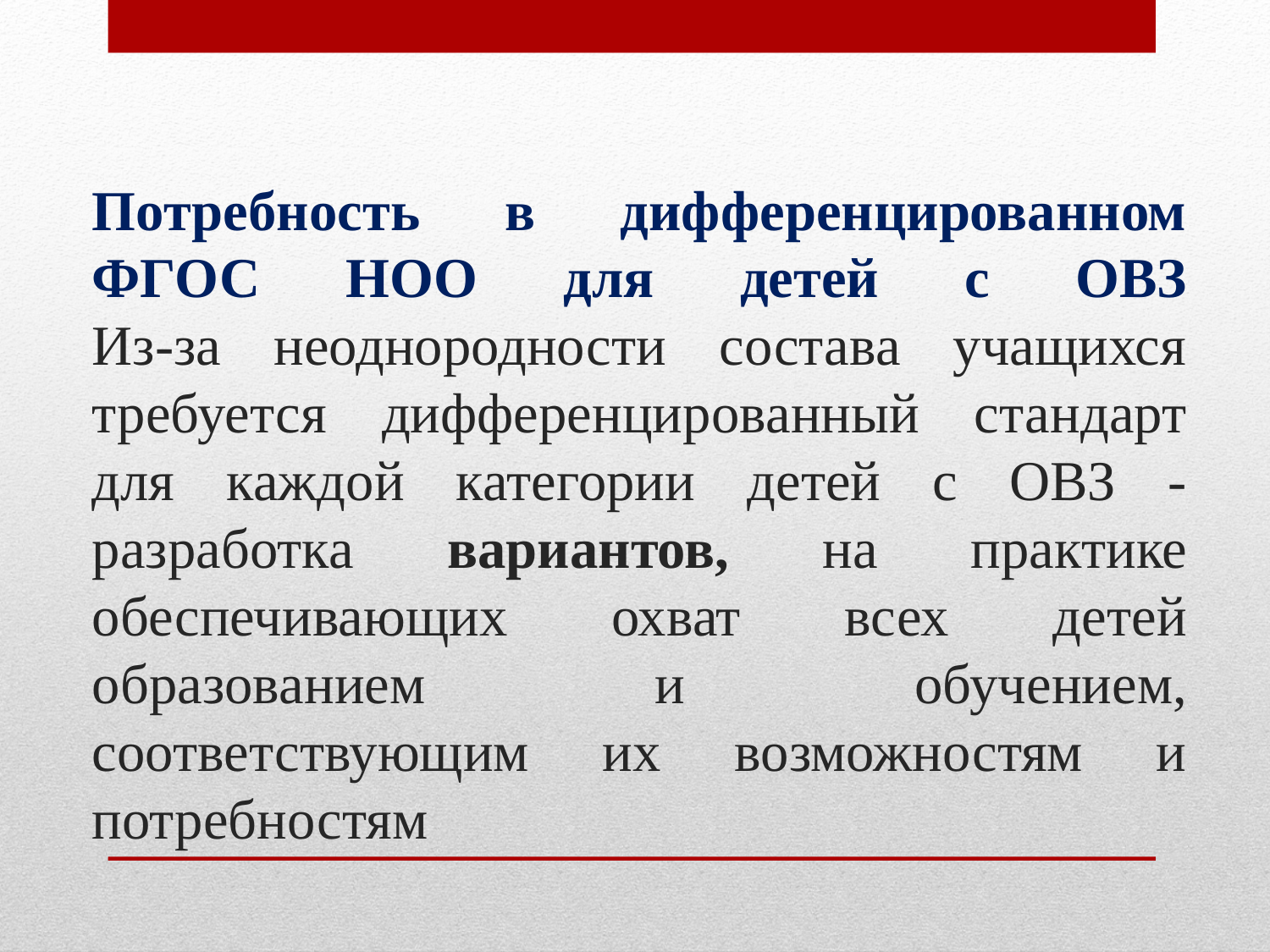

# Потребность в дифференцированном ФГОС НОО для детей с ОВЗ Из-за неоднородности состава учащихся требуется дифференцированный стандарт для каждой категории детей с ОВЗ - разработка вариантов, на практике обеспечивающих охват всех детей образованием и обучением, соответствующим их возможностям и потребностям